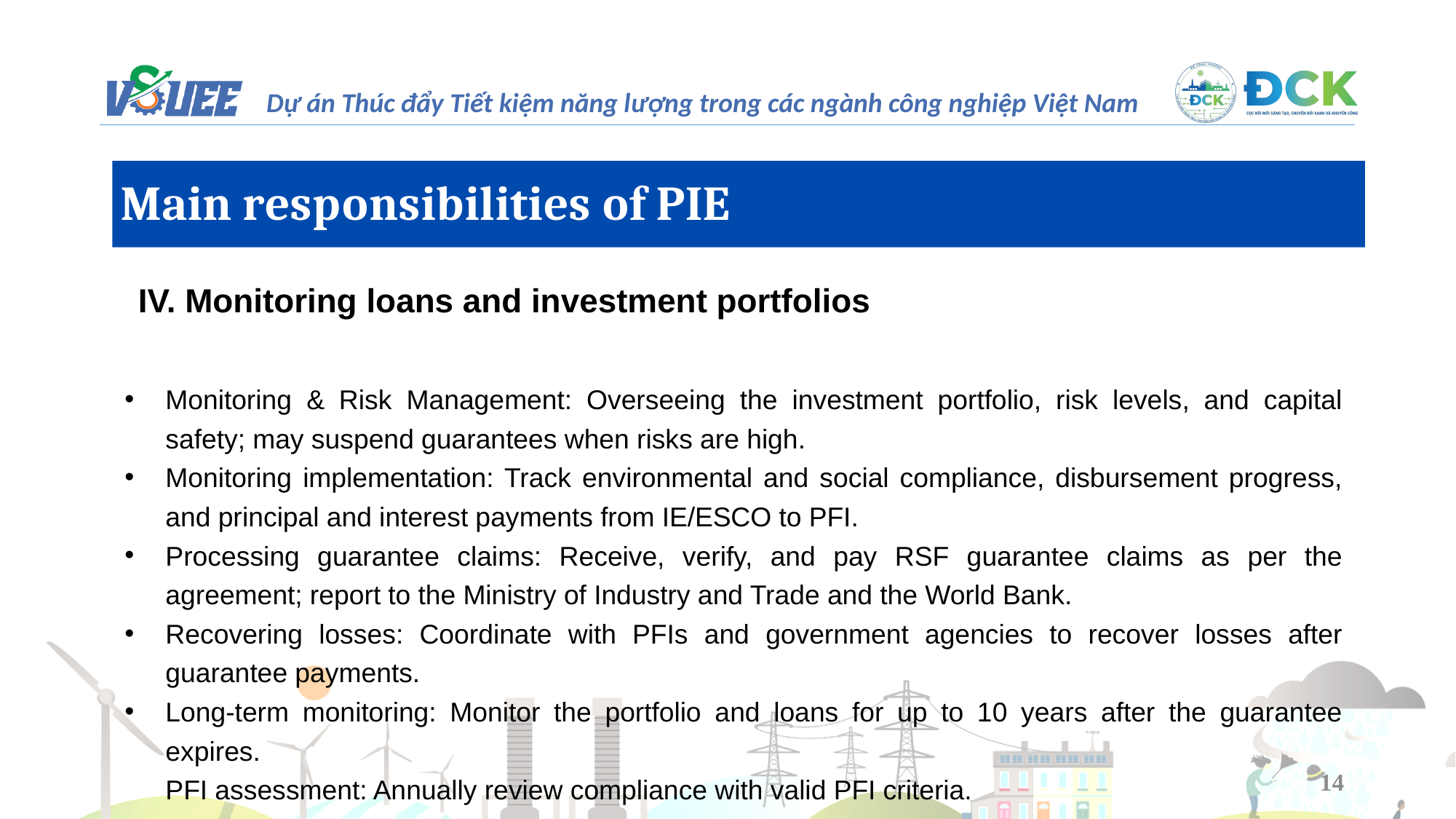

Main responsibilities of PIE
IV. Monitoring loans and investment portfolios

Monitoring & Risk Management: Overseeing the investment portfolio, risk levels, and capital safety; may suspend guarantees when risks are high.
Monitoring implementation: Track environmental and social compliance, disbursement progress, and principal and interest payments from IE/ESCO to PFI.
Processing guarantee claims: Receive, verify, and pay RSF guarantee claims as per the agreement; report to the Ministry of Industry and Trade and the World Bank.
Recovering losses: Coordinate with PFIs and government agencies to recover losses after guarantee payments.
Long-term monitoring: Monitor the portfolio and loans for up to 10 years after the guarantee expires.
PFI assessment: Annually review compliance with valid PFI criteria.

14